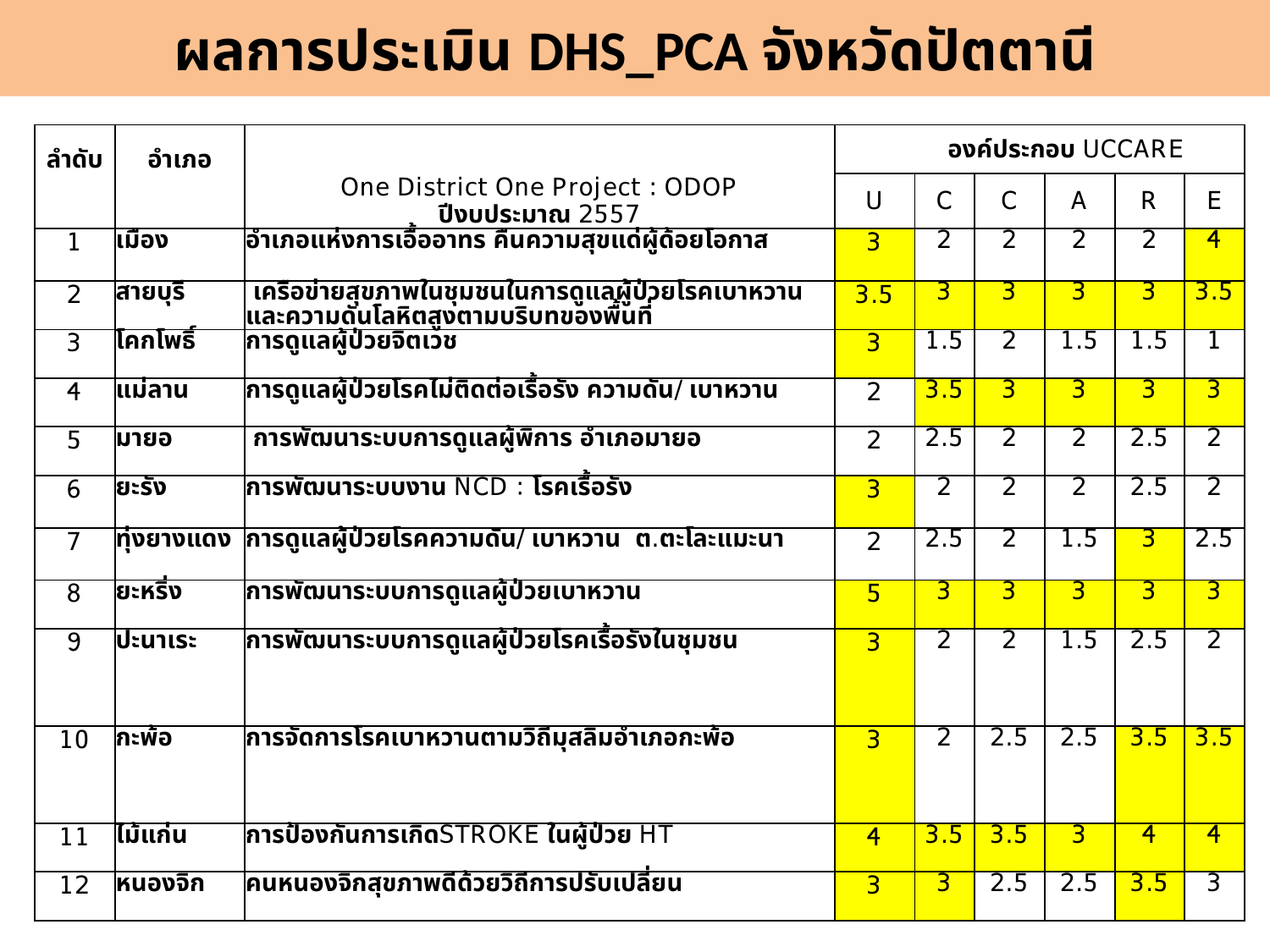

# ผลการประเมิน DHS_PCA จังหวัดปัตตานี
| ลำดับ | อำเภอ | One District One Project : ODOP ปีงบประมาณ 2557 |  | องค์ประกอบ UCCARE |  |  |  |  |  |
| --- | --- | --- | --- | --- | --- | --- | --- | --- | --- |
|  |  |  | U |  | C | C | A | R | E |
| 1 | เมือง | อำเภอแห่งการเอื้ออาทร คืนความสุขแด่ผู้ด้อยโอกาส | 3 |  | 2 | 2 | 2 | 2 | 4 |
| 2 | สายบุรี | เครือข่ายสุขภาพในชุมชนในการดูแลผู้ป่วยโรคเบาหวาน และความดันโลหิตสูงตามบริบทของพื้นที่ | 3.5 |  | 3 | 3 | 3 | 3 | 3.5 |
| 3 | โคกโพธิ์ | การดูแลผู้ป่วยจิตเวช | 3 |  | 1.5 | 2 | 1.5 | 1.5 | 1 |
| 4 | แม่ลาน | การดูแลผู้ป่วยโรคไม่ติดต่อเรื้อรัง ความดัน/เบาหวาน | 2 |  | 3.5 | 3 | 3 | 3 | 3 |
| 5 | มายอ | การพัฒนาระบบการดูแลผู้พิการ อำเภอมายอ | 2 |  | 2.5 | 2 | 2 | 2.5 | 2 |
| 6 | ยะรัง | การพัฒนาระบบงาน NCD : โรคเรื้อรัง | 3 |  | 2 | 2 | 2 | 2.5 | 2 |
| 7 | ทุ่งยางแดง | การดูแลผู้ป่วยโรคความดัน/เบาหวาน ต.ตะโละแมะนา | 2 |  | 2.5 | 2 | 1.5 | 3 | 2.5 |
| 8 | ยะหริ่ง | การพัฒนาระบบการดูแลผู้ป่วยเบาหวาน | 5 |  | 3 | 3 | 3 | 3 | 3 |
| 9 | ปะนาเระ | การพัฒนาระบบการดูแลผู้ป่วยโรคเรื้อรังในชุมชน | 3 |  | 2 | 2 | 1.5 | 2.5 | 2 |
| 10 | กะพ้อ | การจัดการโรคเบาหวานตามวิถีมุสลิมอำเภอกะพ้อ | 3 |  | 2 | 2.5 | 2.5 | 3.5 | 3.5 |
| 11 | ไม้แก่น | การป้องกันการเกิดSTROKE ในผู้ป่วย HT | 4 |  | 3.5 | 3.5 | 3 | 4 | 4 |
| 12 | หนองจิก | คนหนองจิกสุขภาพดีด้วยวิถีการปรับเปลี่ยน | 3 |  | 3 | 2.5 | 2.5 | 3.5 | 3 |